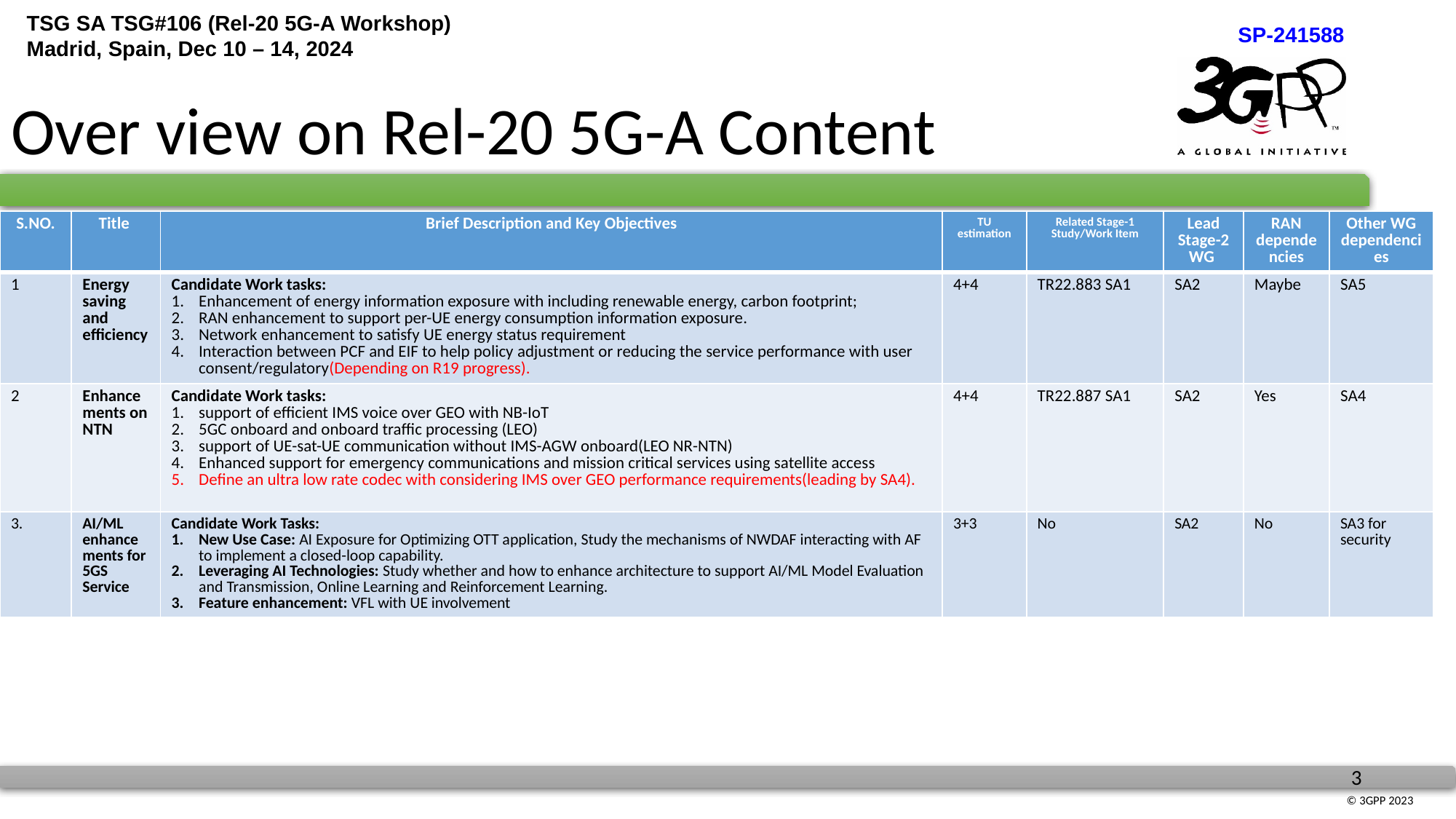

# Over view on Rel-20 5G-A Content
| S.NO. | Title | Brief Description and Key Objectives | TU estimation | Related Stage-1 Study/Work Item | Lead Stage-2 WG | RAN dependencies | Other WG dependencies |
| --- | --- | --- | --- | --- | --- | --- | --- |
| 1 | Energy saving and efficiency | Candidate Work tasks: Enhancement of energy information exposure with including renewable energy, carbon footprint; RAN enhancement to support per-UE energy consumption information exposure. Network enhancement to satisfy UE energy status requirement Interaction between PCF and EIF to help policy adjustment or reducing the service performance with user consent/regulatory(Depending on R19 progress). | 4+4 | TR22.883 SA1 | SA2 | Maybe | SA5 |
| 2 | Enhancements on NTN | Candidate Work tasks: support of efficient IMS voice over GEO with NB-IoT 5GC onboard and onboard traffic processing (LEO) support of UE-sat-UE communication without IMS-AGW onboard(LEO NR-NTN) Enhanced support for emergency communications and mission critical services using satellite access Define an ultra low rate codec with considering IMS over GEO performance requirements(leading by SA4). | 4+4 | TR22.887 SA1 | SA2 | Yes | SA4 |
| 3. | AI/ML enhancements for 5GS Service | Candidate Work Tasks: New Use Case: AI Exposure for Optimizing OTT application, Study the mechanisms of NWDAF interacting with AF to implement a closed-loop capability. Leveraging AI Technologies: Study whether and how to enhance architecture to support AI/ML Model Evaluation and Transmission, Online Learning and Reinforcement Learning. Feature enhancement: VFL with UE involvement | 3+3 | No | SA2 | No | SA3 for security |